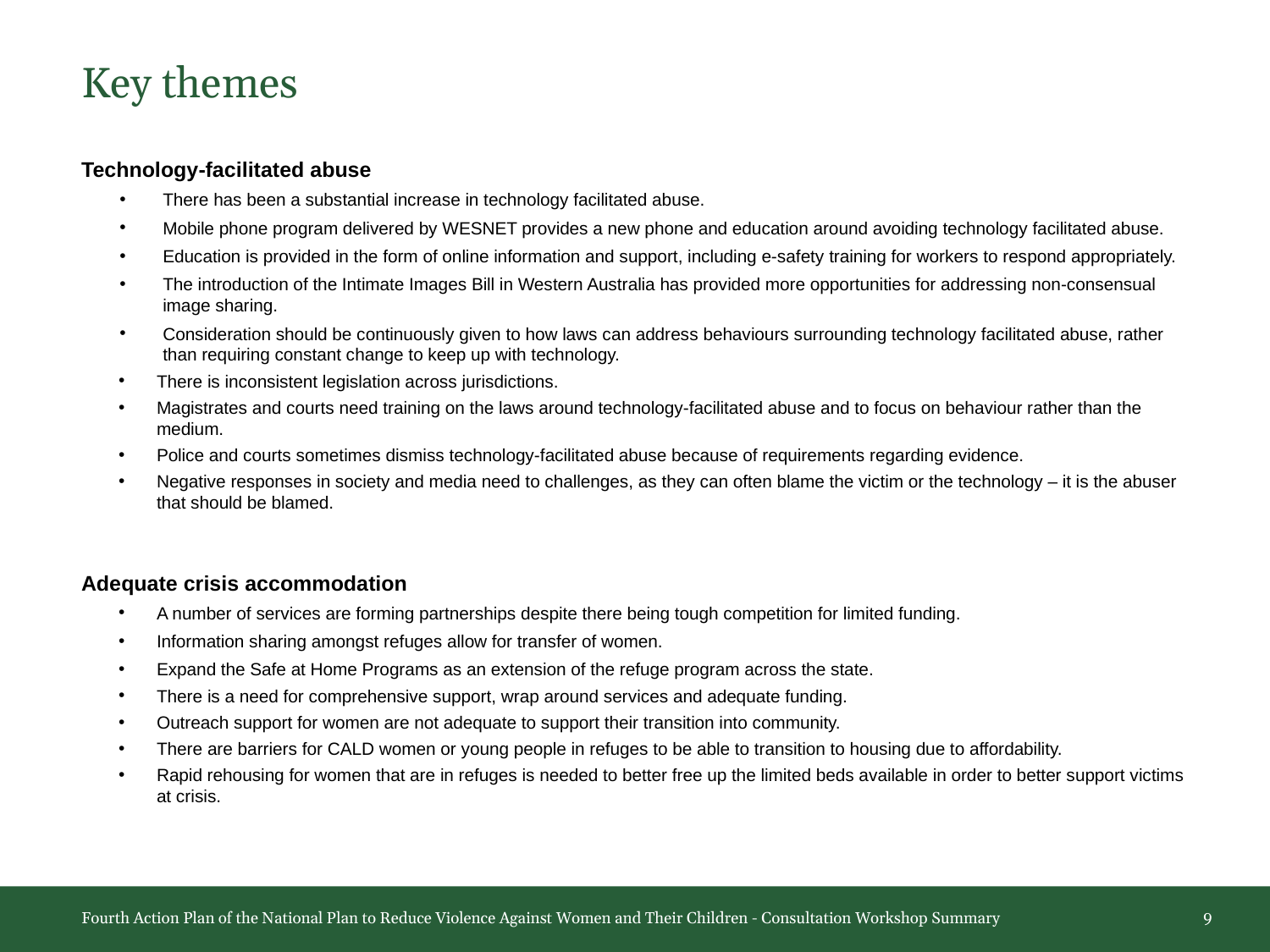

# Key themes
Technology-facilitated abuse
There has been a substantial increase in technology facilitated abuse.
Mobile phone program delivered by WESNET provides a new phone and education around avoiding technology facilitated abuse.
Education is provided in the form of online information and support, including e-safety training for workers to respond appropriately.
The introduction of the Intimate Images Bill in Western Australia has provided more opportunities for addressing non-consensual image sharing.
Consideration should be continuously given to how laws can address behaviours surrounding technology facilitated abuse, rather than requiring constant change to keep up with technology.
There is inconsistent legislation across jurisdictions.
Magistrates and courts need training on the laws around technology-facilitated abuse and to focus on behaviour rather than the medium.
Police and courts sometimes dismiss technology-facilitated abuse because of requirements regarding evidence.
Negative responses in society and media need to challenges, as they can often blame the victim or the technology – it is the abuser that should be blamed.

Adequate crisis accommodation
A number of services are forming partnerships despite there being tough competition for limited funding.
Information sharing amongst refuges allow for transfer of women.
Expand the Safe at Home Programs as an extension of the refuge program across the state.
There is a need for comprehensive support, wrap around services and adequate funding.
Outreach support for women are not adequate to support their transition into community.
There are barriers for CALD women or young people in refuges to be able to transition to housing due to affordability.
Rapid rehousing for women that are in refuges is needed to better free up the limited beds available in order to better support victims at crisis.
Fourth Action Plan of the National Plan to Reduce Violence Against Women and Their Children - Consultation Workshop Summary
9